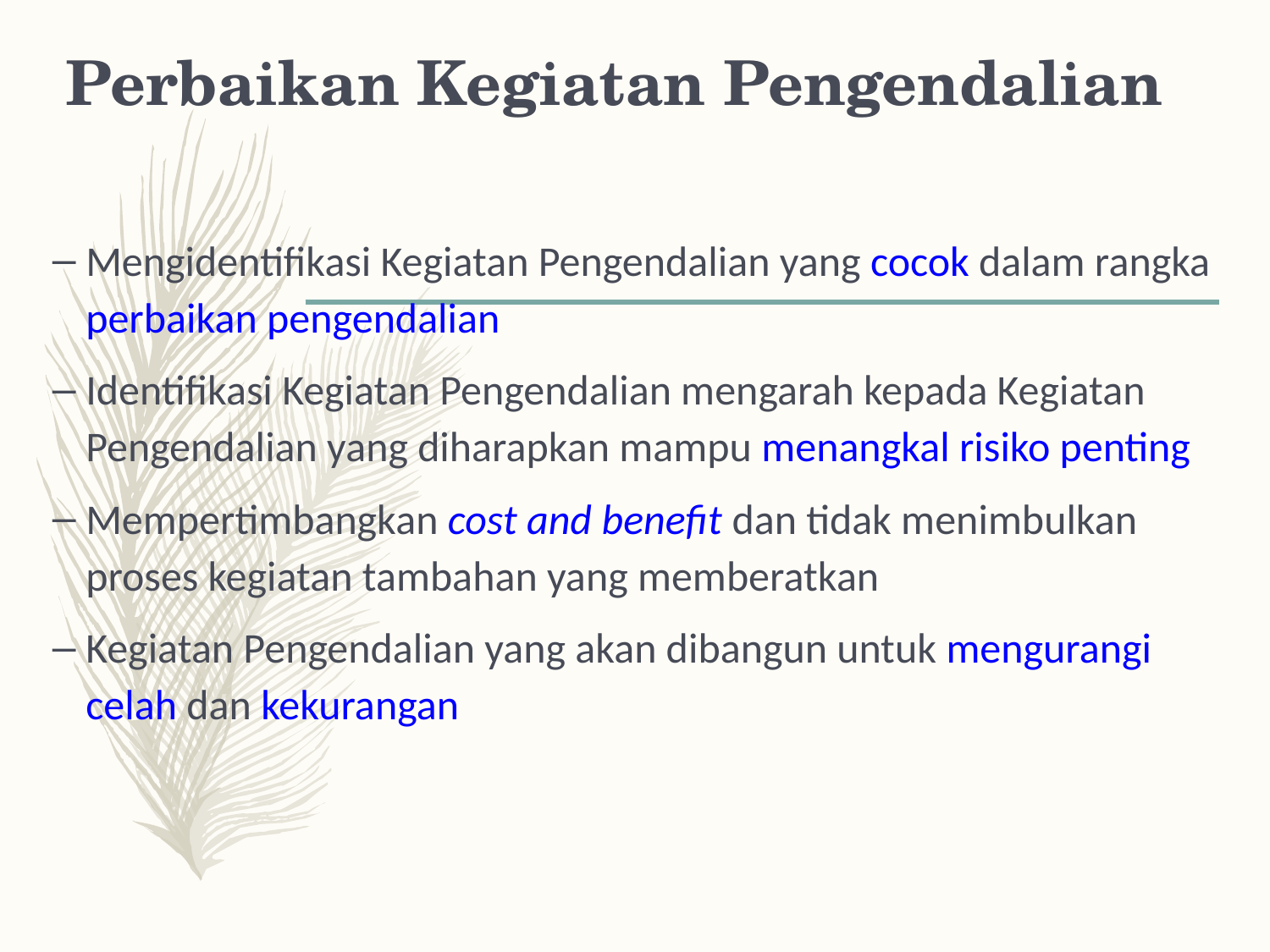

# Perbaikan Kegiatan Pengendalian
Mengidentifikasi Kegiatan Pengendalian yang cocok dalam rangka perbaikan pengendalian
Identifikasi Kegiatan Pengendalian mengarah kepada Kegiatan Pengendalian yang diharapkan mampu menangkal risiko penting
Mempertimbangkan cost and benefit dan tidak menimbulkan proses kegiatan tambahan yang memberatkan
Kegiatan Pengendalian yang akan dibangun untuk mengurangi celah dan kekurangan